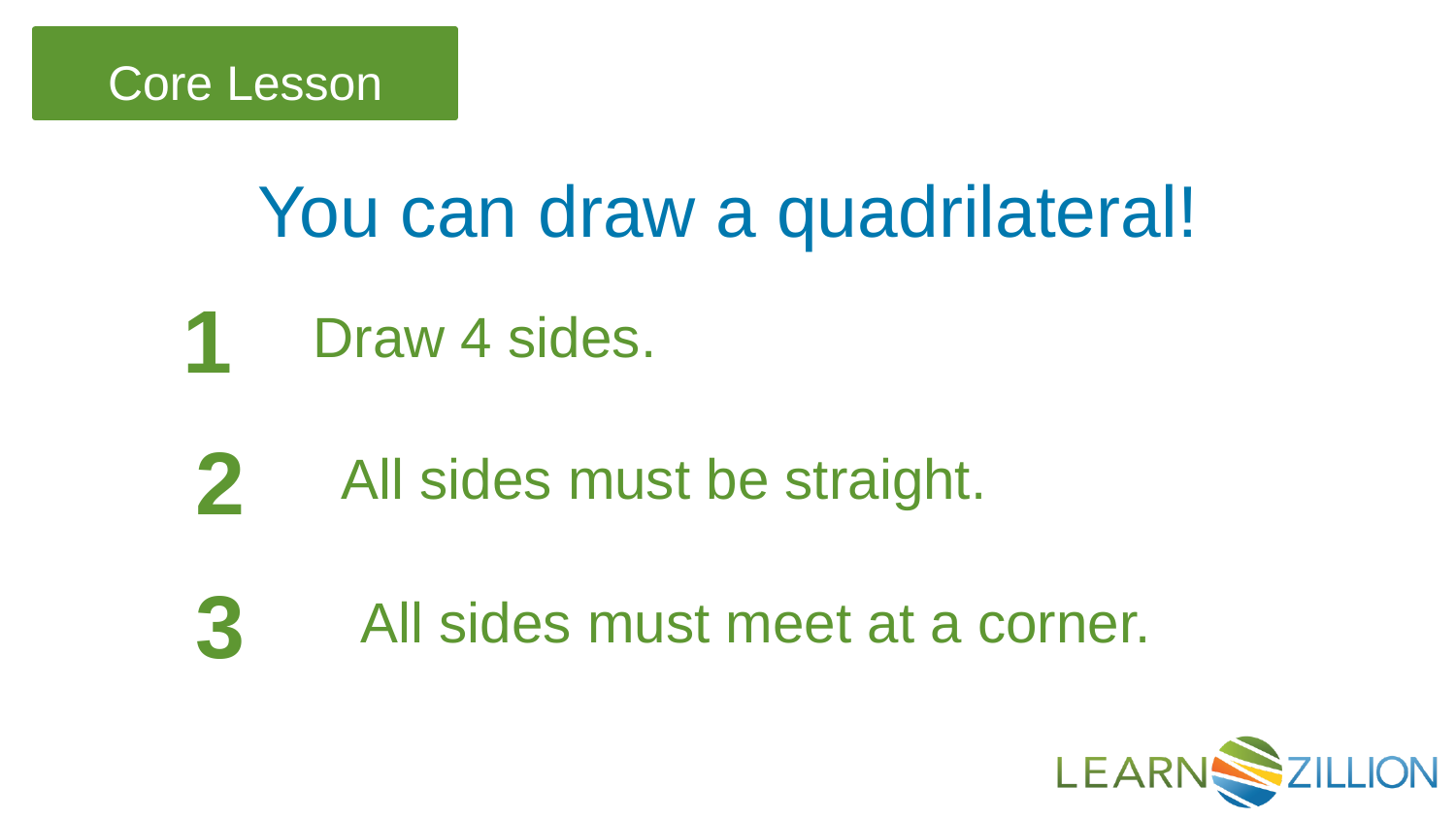

You can draw a quadrilateral!
1
Draw 4 sides.
2
All sides must be straight.
3
All sides must meet at a corner.